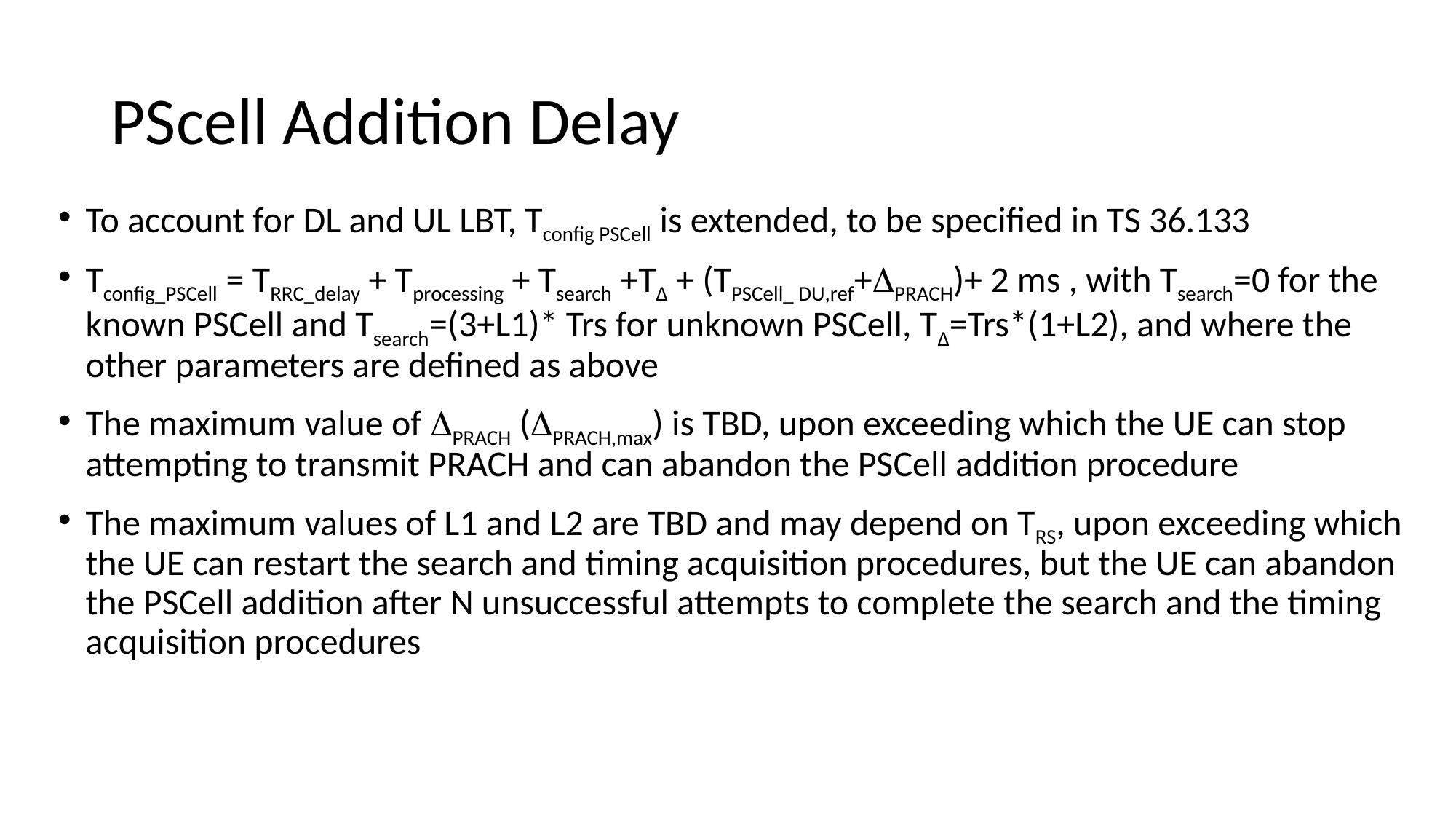

# PScell Addition Delay
To account for DL and UL LBT, Tconfig PSCell is extended, to be specified in TS 36.133
Tconfig_PSCell = TRRC_delay + Tprocessing + Tsearch +T∆ + (TPSCell_ DU,ref+ΔPRACH)+ 2 ms , with Tsearch=0 for the known PSCell and Tsearch=(3+L1)* Trs for unknown PSCell, T∆=Trs*(1+L2), and where the other parameters are defined as above
The maximum value of ΔPRACH (ΔPRACH,max) is TBD, upon exceeding which the UE can stop attempting to transmit PRACH and can abandon the PSCell addition procedure
The maximum values of L1 and L2 are TBD and may depend on TRS, upon exceeding which the UE can restart the search and timing acquisition procedures, but the UE can abandon the PSCell addition after N unsuccessful attempts to complete the search and the timing acquisition procedures